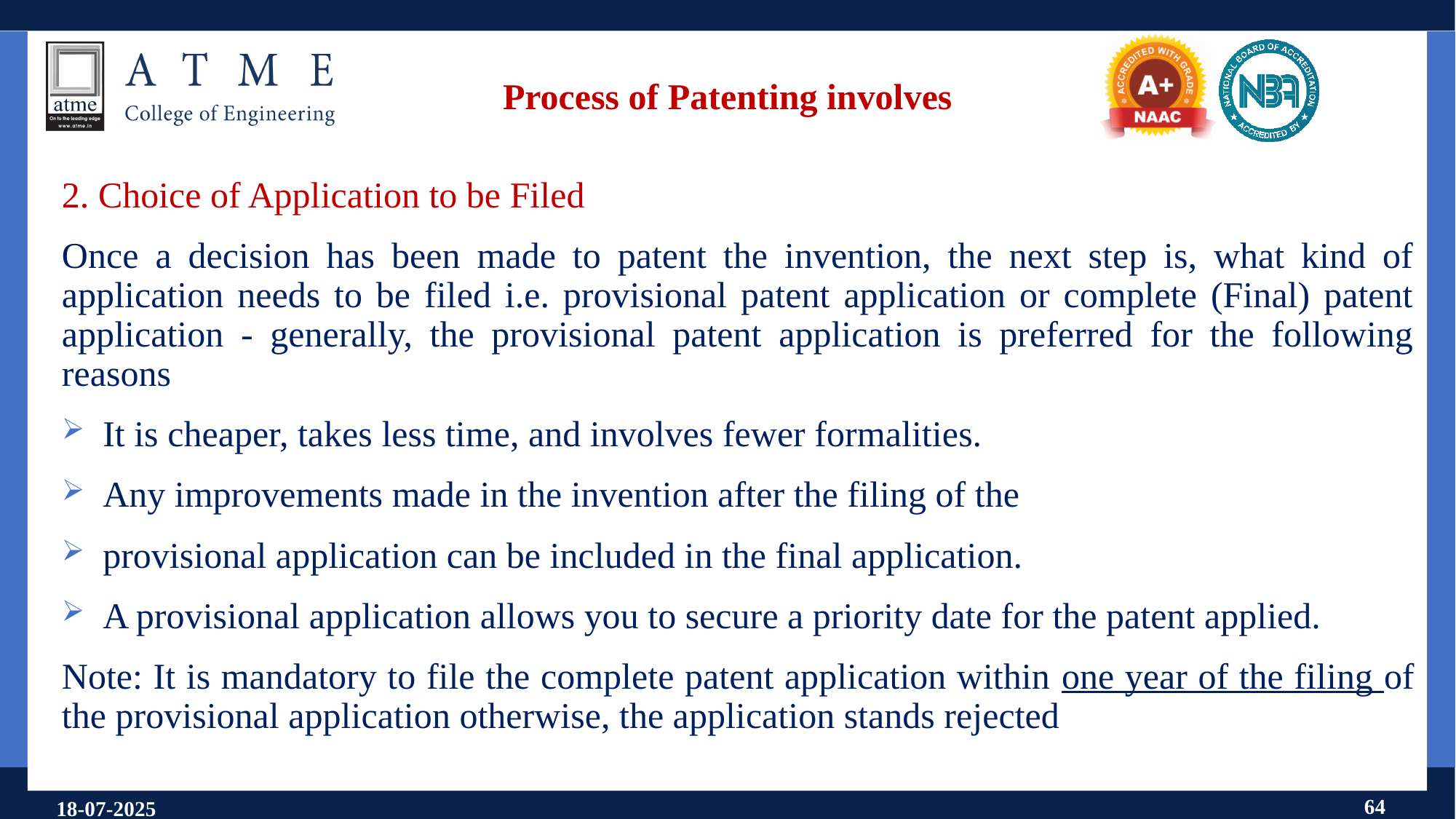

# Process of Patenting involves
2. Choice of Application to be Filed
Once a decision has been made to patent the invention, the next step is, what kind of application needs to be filed i.e. provisional patent application or complete (Final) patent application - generally, the provisional patent application is preferred for the following reasons
It is cheaper, takes less time, and involves fewer formalities.
Any improvements made in the invention after the filing of the
provisional application can be included in the final application.
A provisional application allows you to secure a priority date for the patent applied.
Note: It is mandatory to file the complete patent application within one year of the filing of the provisional application otherwise, the application stands rejected

64
18-07-2025